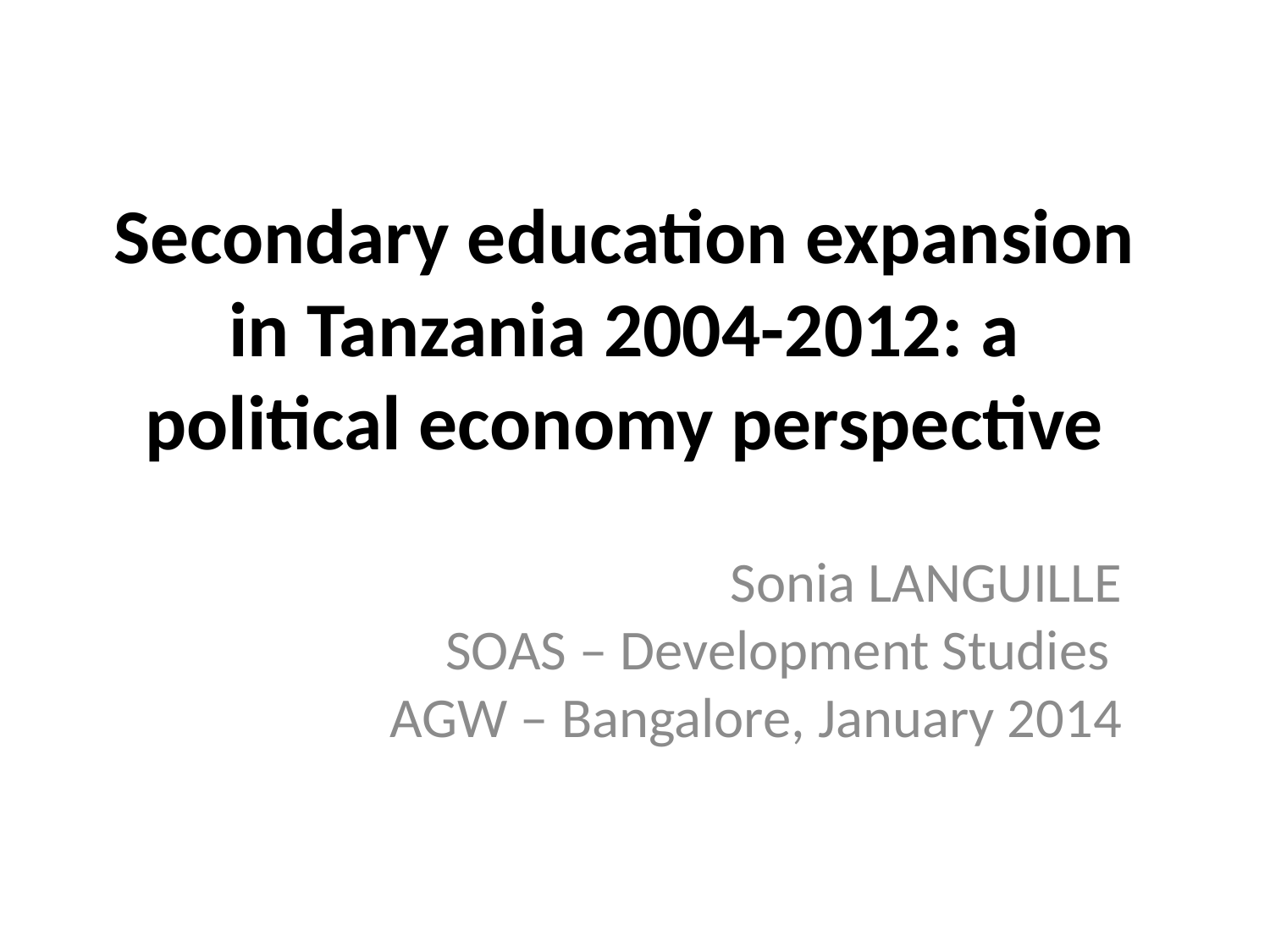

Secondary education expansion in Tanzania 2004-2012: a political economy perspective
Sonia LANGUILLE
SOAS – Development Studies
AGW – Bangalore, January 2014